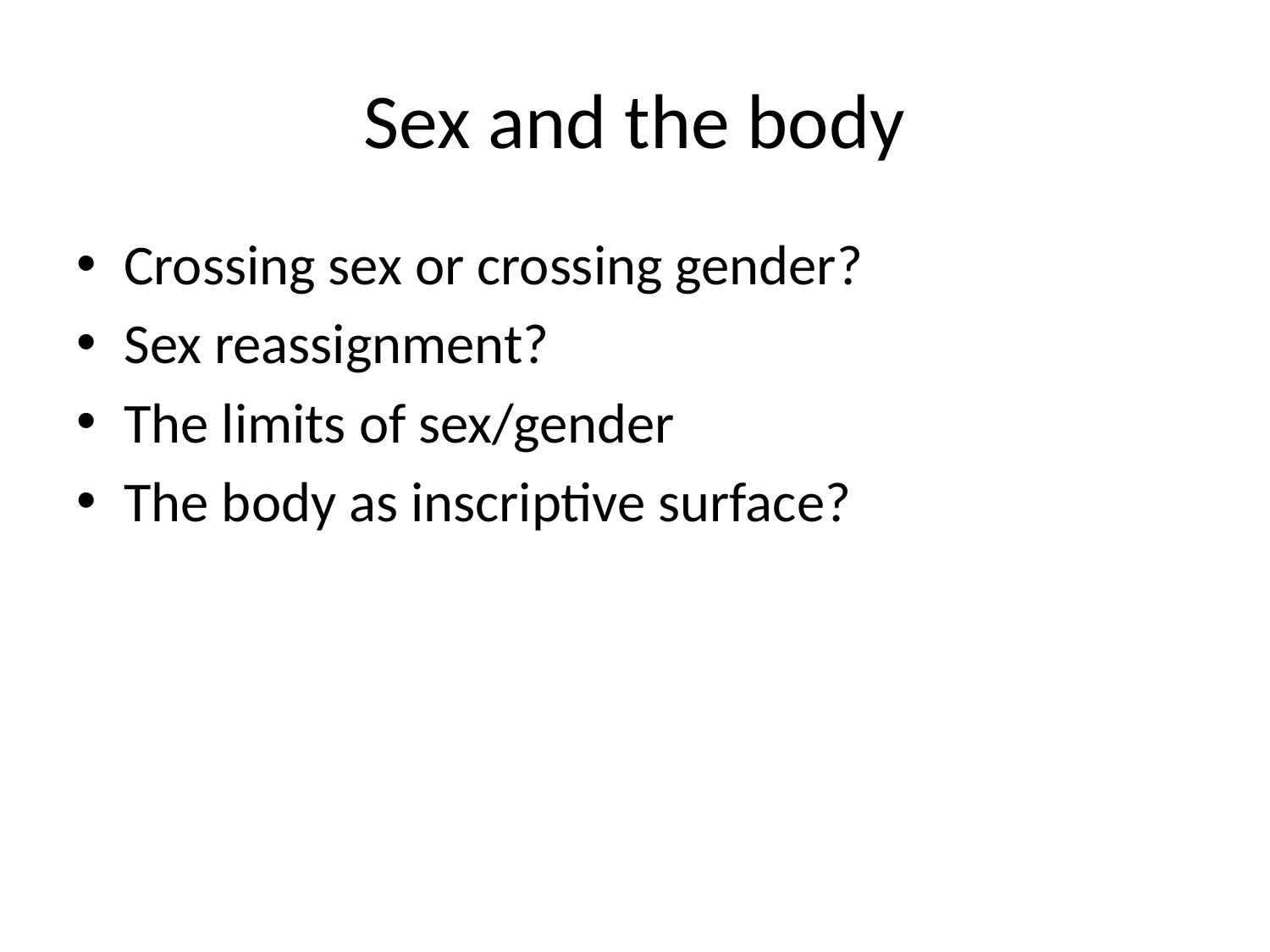

# Sex and the body
Crossing sex or crossing gender?
Sex reassignment?
The limits of sex/gender
The body as inscriptive surface?